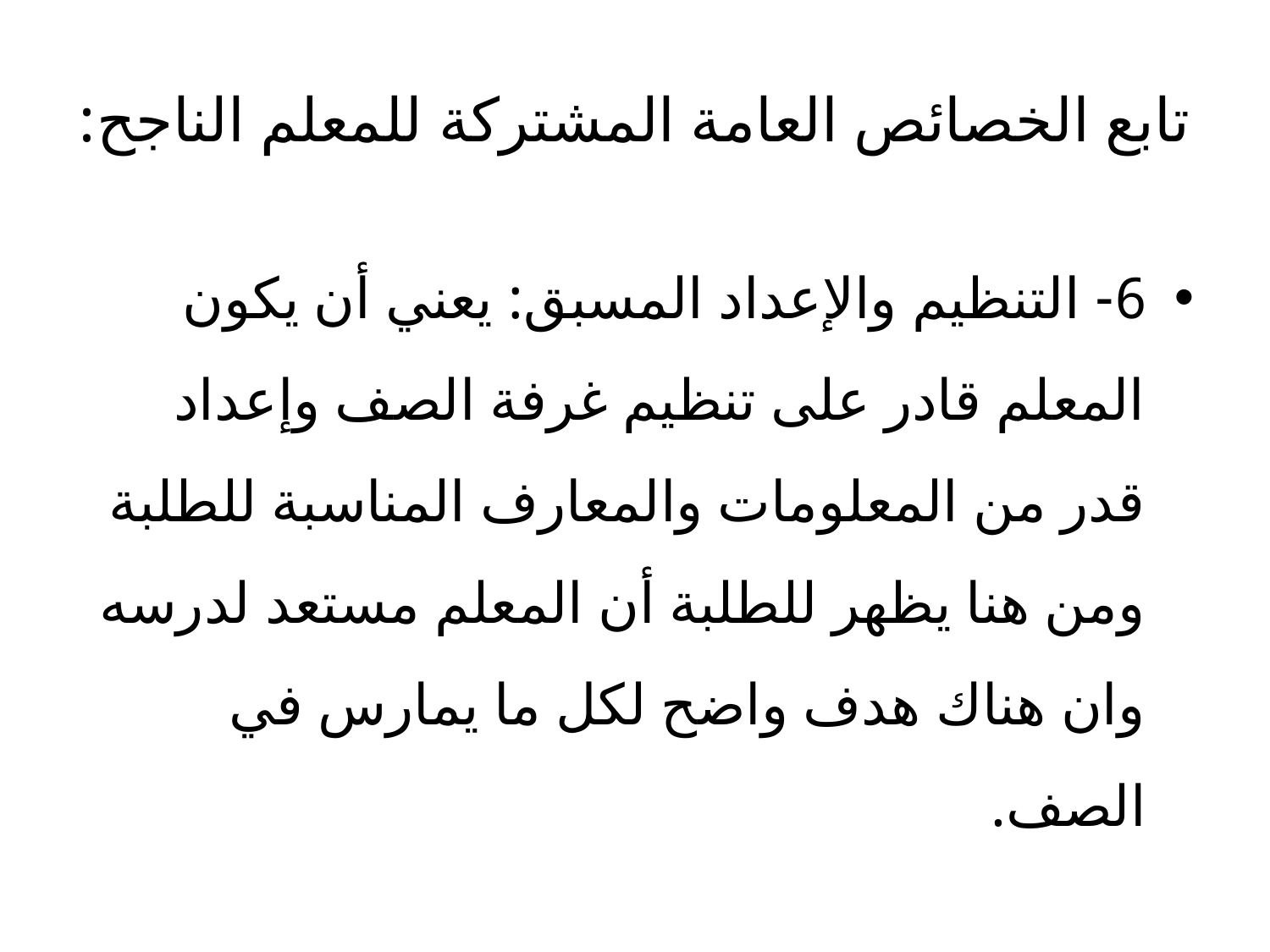

# تابع الخصائص العامة المشتركة للمعلم الناجح:
6- التنظيم والإعداد المسبق: يعني أن يكون المعلم قادر على تنظيم غرفة الصف وإعداد قدر من المعلومات والمعارف المناسبة للطلبة ومن هنا يظهر للطلبة أن المعلم مستعد لدرسه وان هناك هدف واضح لكل ما يمارس في الصف.